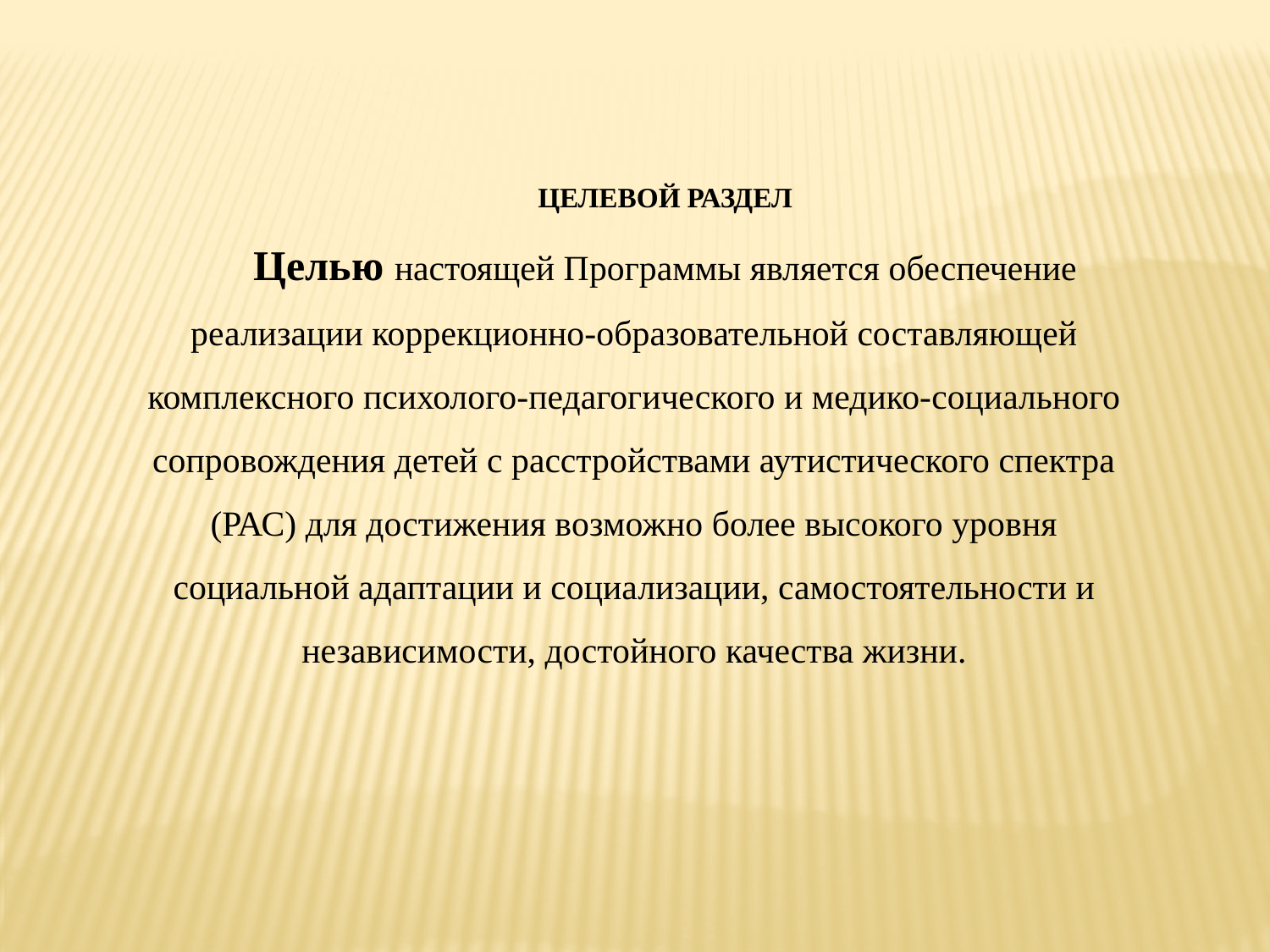

ЦЕЛЕВОЙ РАЗДЕЛ
Целью настоящей Программы является обеспечение реализации коррекционно-образовательной составляющей комплексного психолого-педагогического и медико-социального сопровождения детей с расстройствами аутистического спектра (РАС) для достижения возможно более высокого уровня социальной адаптации и социализации, самостоятельности и независимости, достойного качества жизни.